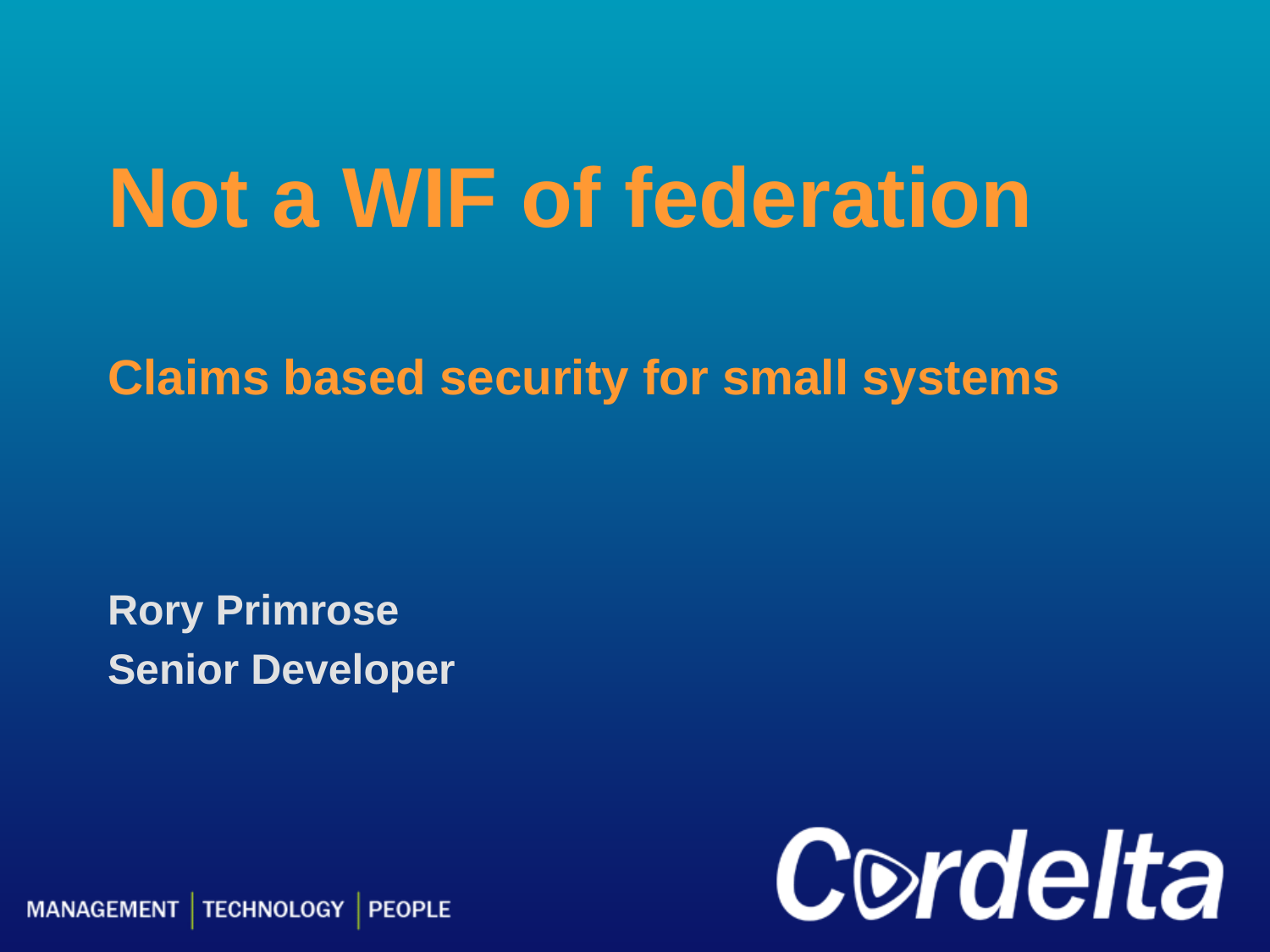

# Not a WIF of federation Claims based security for small systems
Rory Primrose
Senior Developer